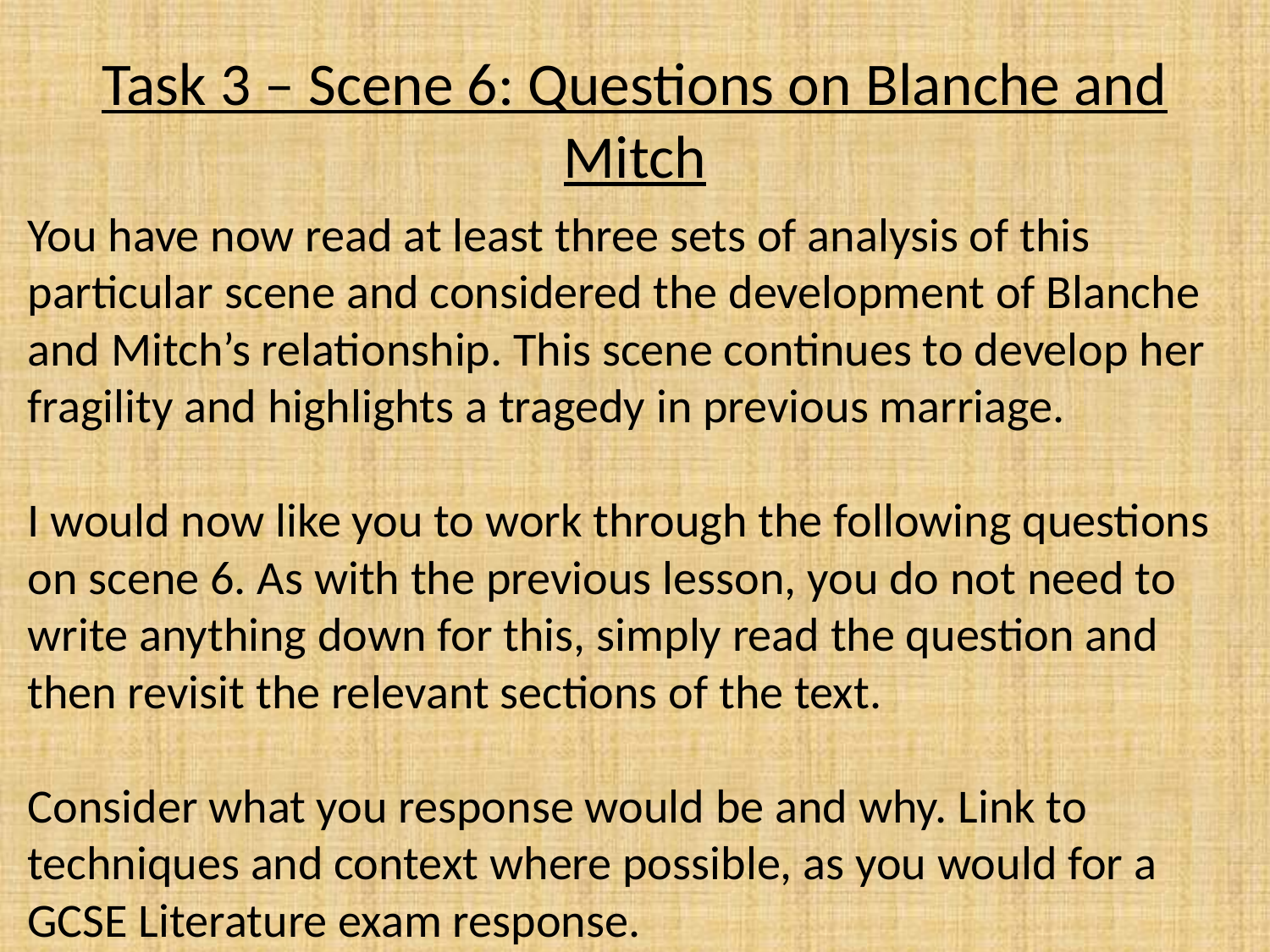

# Task 3 – Scene 6: Questions on Blanche and Mitch
You have now read at least three sets of analysis of this particular scene and considered the development of Blanche and Mitch’s relationship. This scene continues to develop her fragility and highlights a tragedy in previous marriage.

I would now like you to work through the following questions on scene 6. As with the previous lesson, you do not need to write anything down for this, simply read the question and then revisit the relevant sections of the text.

Consider what you response would be and why. Link to techniques and context where possible, as you would for a GCSE Literature exam response.